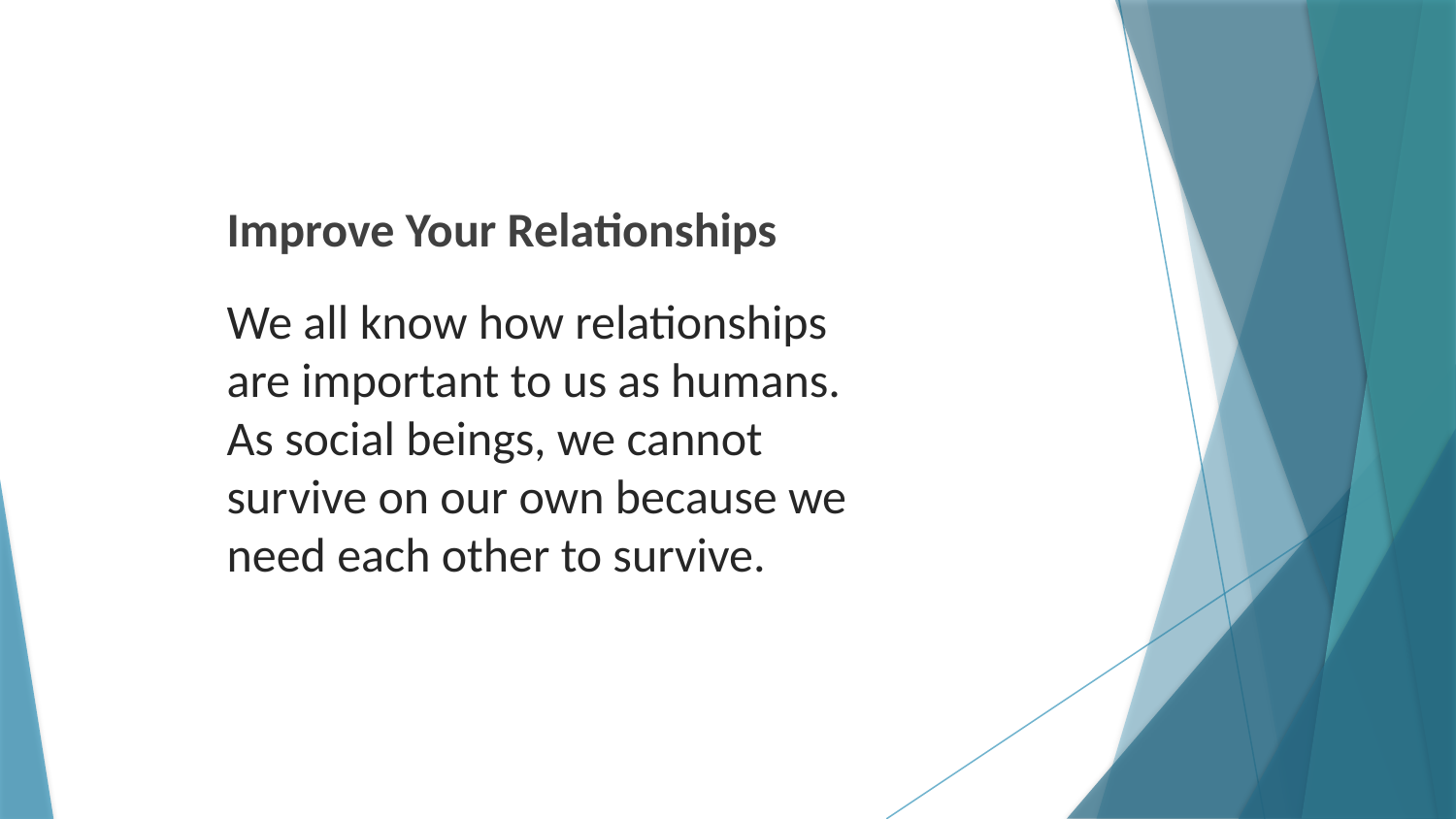

Improve Your Relationships
We all know how relationships are important to us as humans. As social beings, we cannot survive on our own because we need each other to survive.